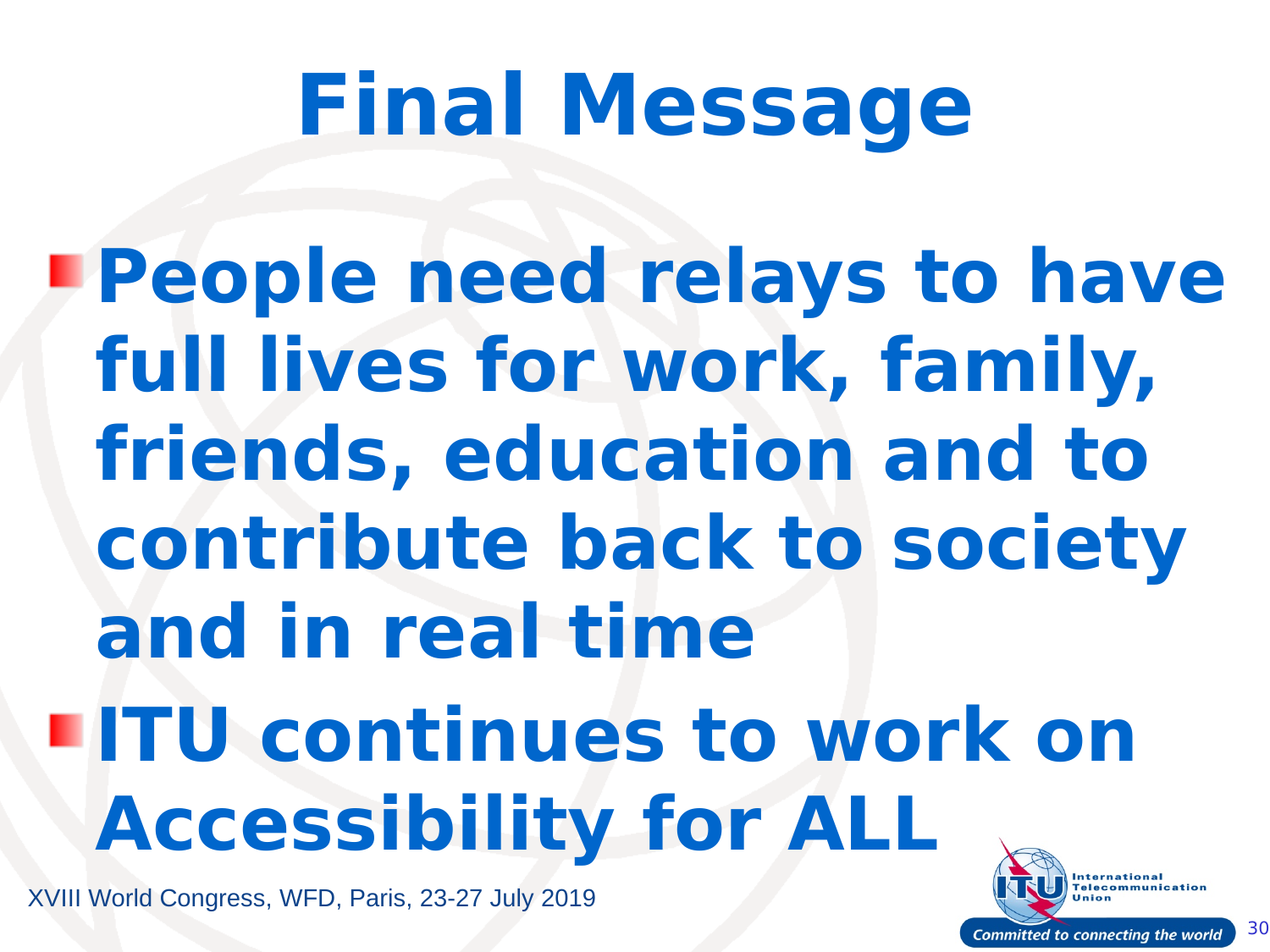

# Final Message

People need relays to have full lives for work, family, friends, education and to contribute back to society and in real time
ITU continues to work on Accessibility for ALL

XVIII World Congress, WFD, Paris, 23-27 July 2019
30